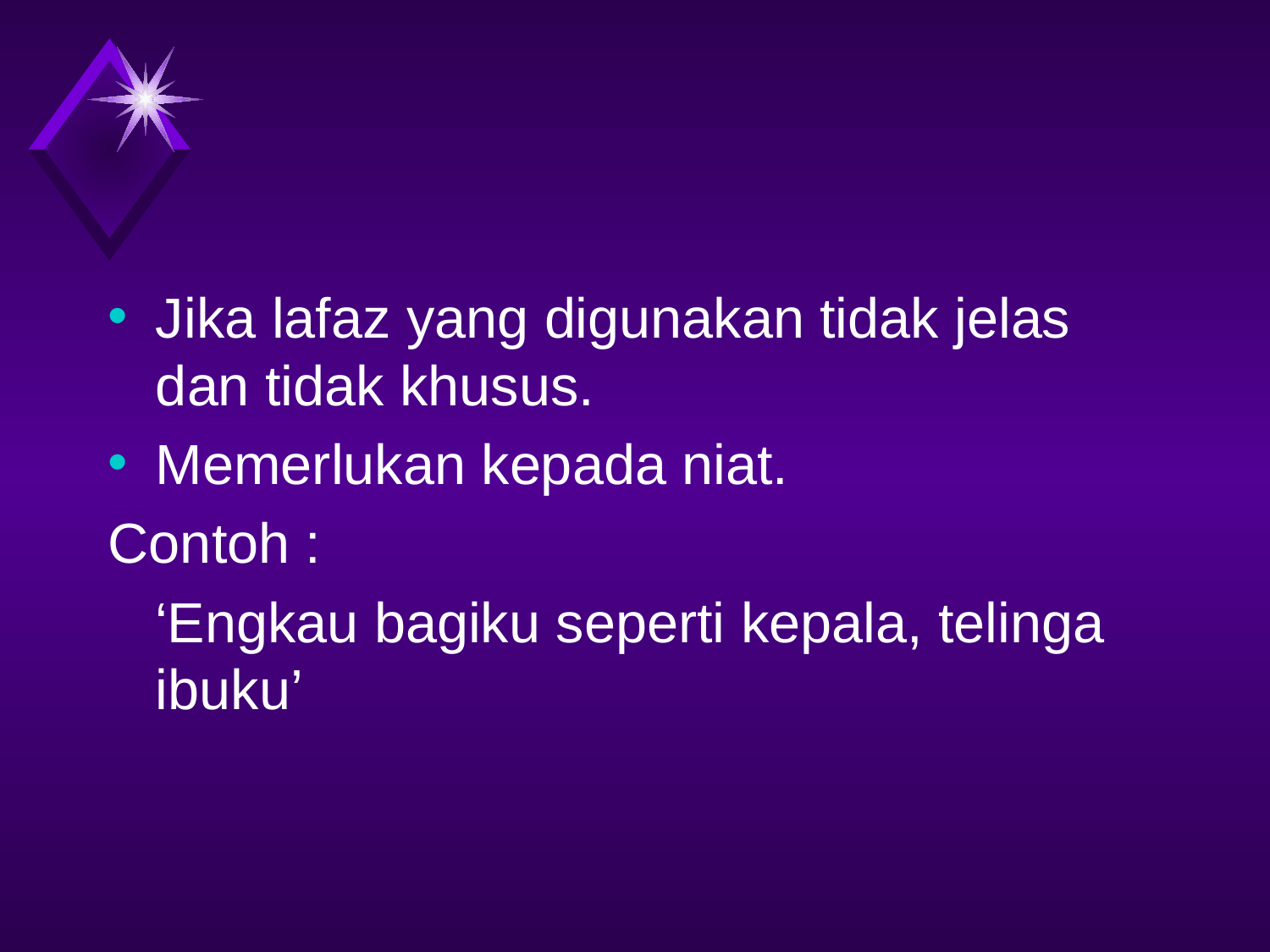

#
Jika lafaz yang digunakan tidak jelas dan tidak khusus.
Memerlukan kepada niat.
Contoh :
   ‘Engkau bagiku seperti kepala, telinga ibuku’